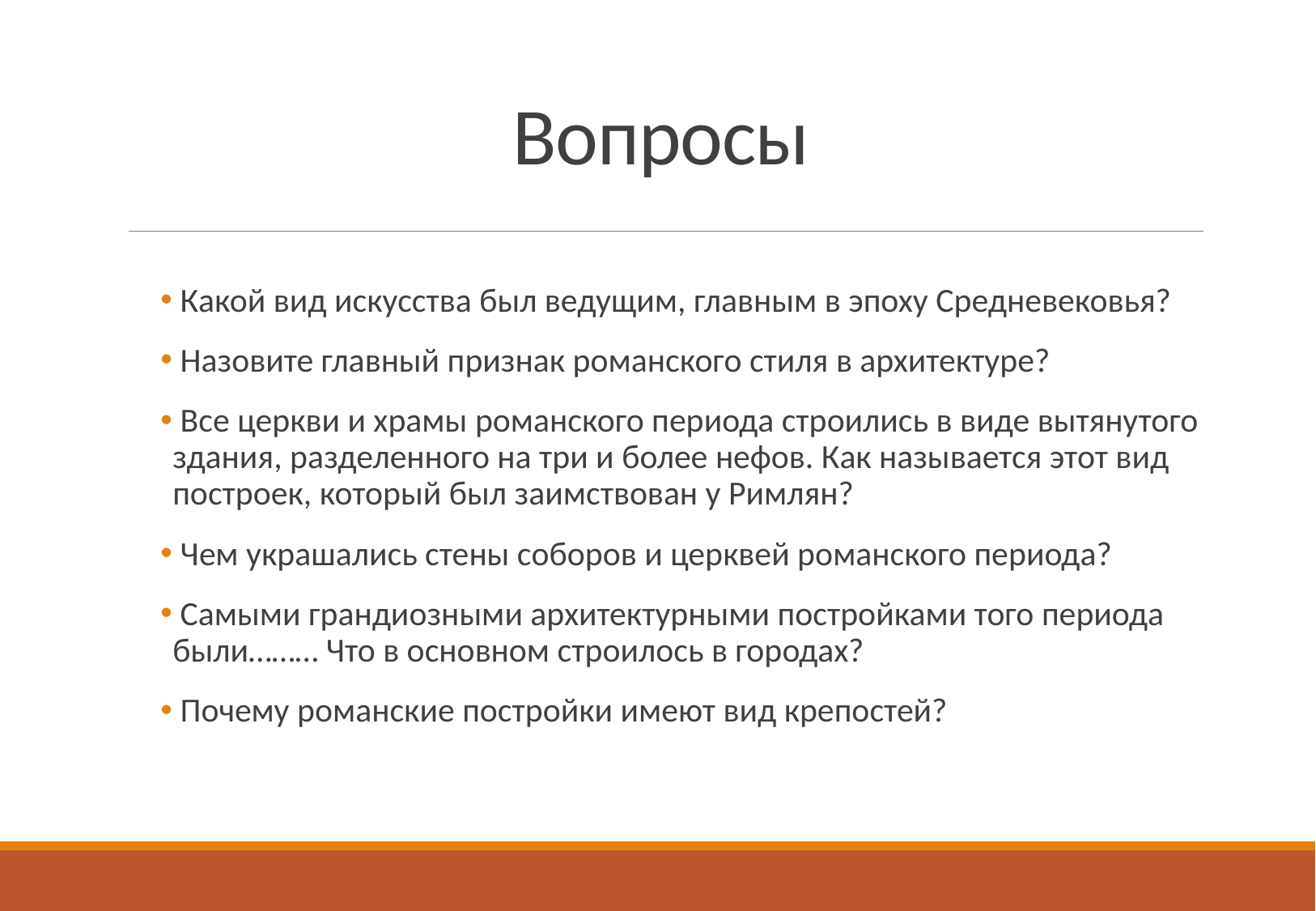

# Вопросы

 Какой вид искусства был ведущим, главным в эпоху Средневековья?
 Назовите главный признак романского стиля в архитектуре?
 Все церкви и храмы романского периода строились в виде вытянутого здания, разделенного на три и более нефов. Как называется этот вид построек, который был заимствован у Римлян?
 Чем украшались стены соборов и церквей романского периода?
 Самыми грандиозными архитектурными постройками того периода были……… Что в основном строилось в городах?
 Почему романские постройки имеют вид крепостей?